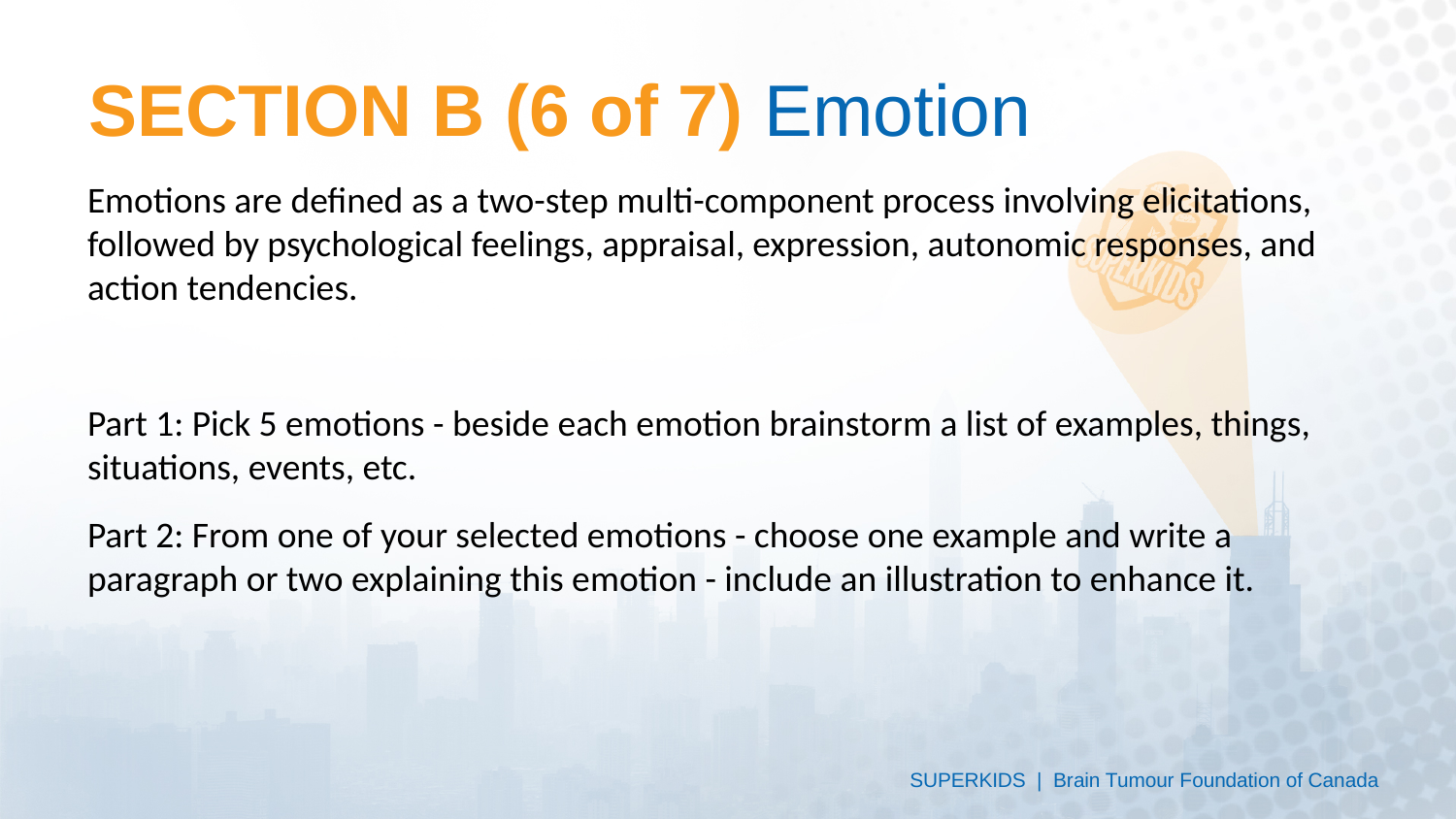

# SECTION B (6 of 7) Emotion
Emotions are defined as a two-step multi-component process involving elicitations, followed by psychological feelings, appraisal, expression, autonomic responses, and action tendencies.

Part 1: Pick 5 emotions - beside each emotion brainstorm a list of examples, things, situations, events, etc.
Part 2: From one of your selected emotions - choose one example and write a paragraph or two explaining this emotion - include an illustration to enhance it.